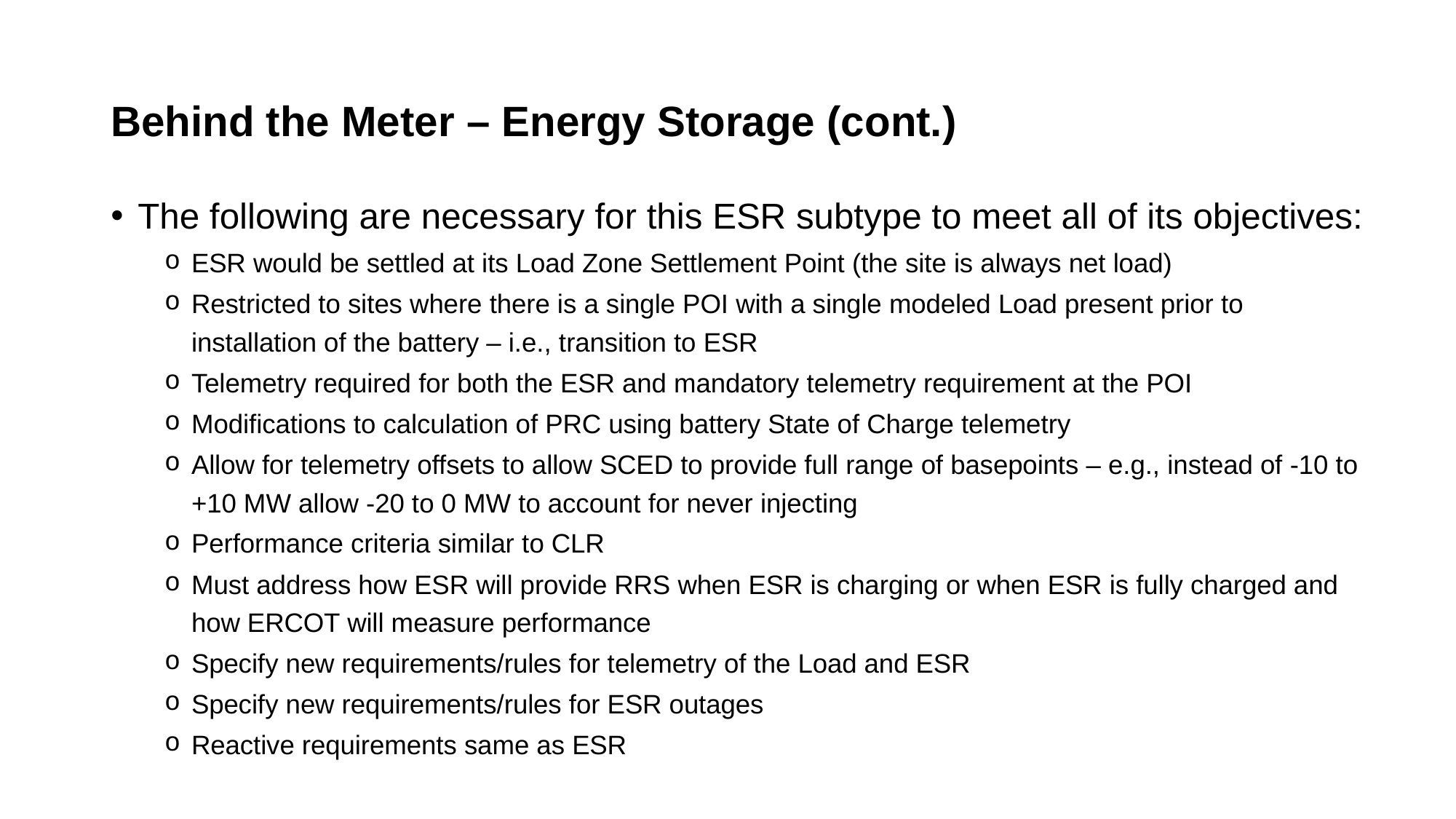

# Behind the Meter – Energy Storage (cont.)

The following are necessary for this ESR subtype to meet all of its objectives:
ESR would be settled at its Load Zone Settlement Point (the site is always net load)
Restricted to sites where there is a single POI with a single modeled Load present prior to installation of the battery – i.e., transition to ESR
Telemetry required for both the ESR and mandatory telemetry requirement at the POI
Modifications to calculation of PRC using battery State of Charge telemetry
Allow for telemetry offsets to allow SCED to provide full range of basepoints – e.g., instead of -10 to +10 MW allow -20 to 0 MW to account for never injecting
Performance criteria similar to CLR
Must address how ESR will provide RRS when ESR is charging or when ESR is fully charged and how ERCOT will measure performance
Specify new requirements/rules for telemetry of the Load and ESR
Specify new requirements/rules for ESR outages
Reactive requirements same as ESR